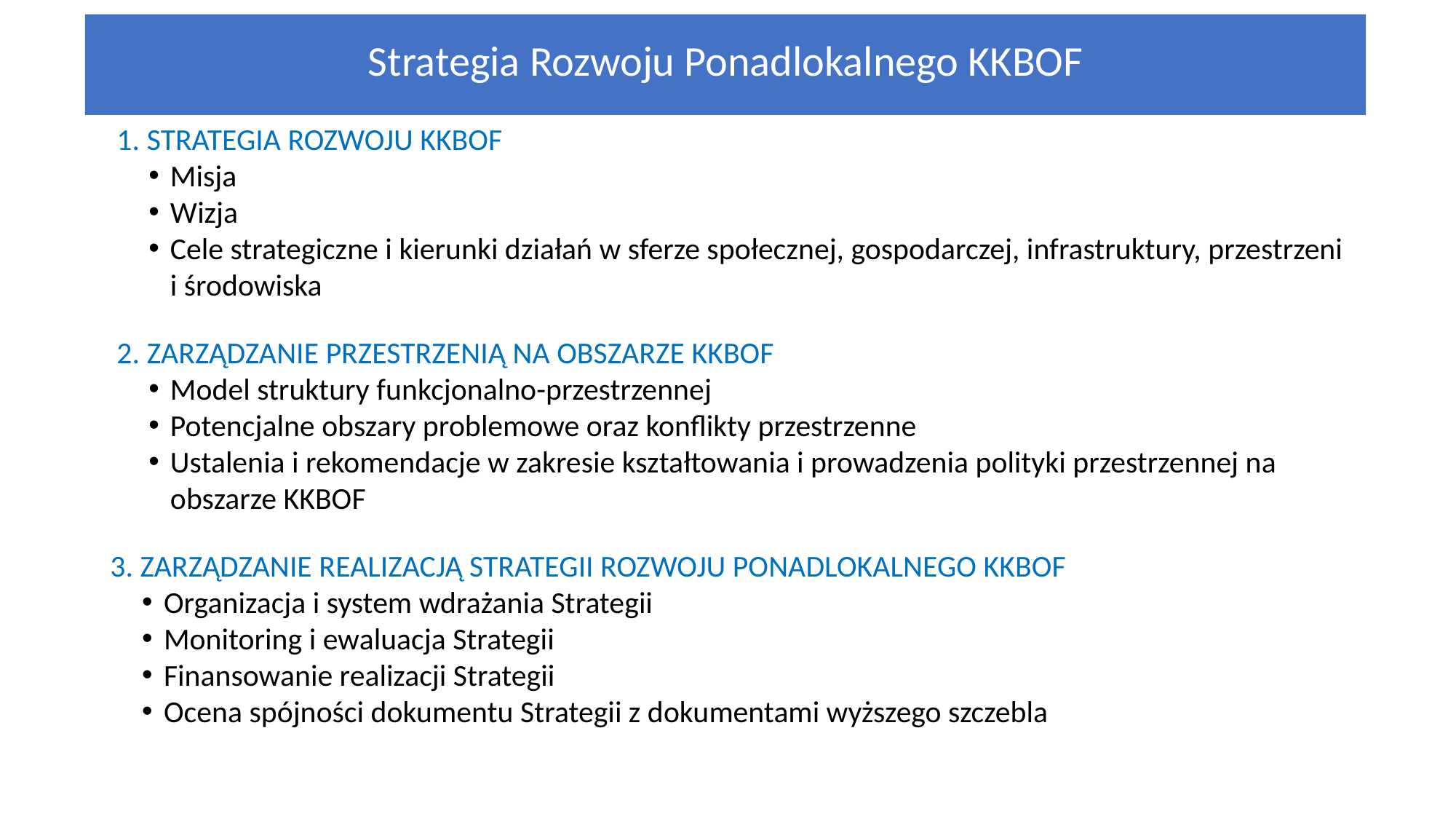

# Strategia Rozwoju Ponadlokalnego KKBOF
1. STRATEGIA ROZWOJU KKBOF
Misja
Wizja
Cele strategiczne i kierunki działań w sferze społecznej, gospodarczej, infrastruktury, przestrzeni
i środowiska

2. ZARZĄDZANIE PRZESTRZENIĄ NA OBSZARZE KKBOF
Model struktury funkcjonalno-przestrzennej
Potencjalne obszary problemowe oraz konflikty przestrzenne
Ustalenia i rekomendacje w zakresie kształtowania i prowadzenia polityki przestrzennej na obszarze KKBOF

3. ZARZĄDZANIE REALIZACJĄ STRATEGII ROZWOJU PONADLOKALNEGO KKBOF
Organizacja i system wdrażania Strategii
Monitoring i ewaluacja Strategii
Finansowanie realizacji Strategii
Ocena spójności dokumentu Strategii z dokumentami wyższego szczebla